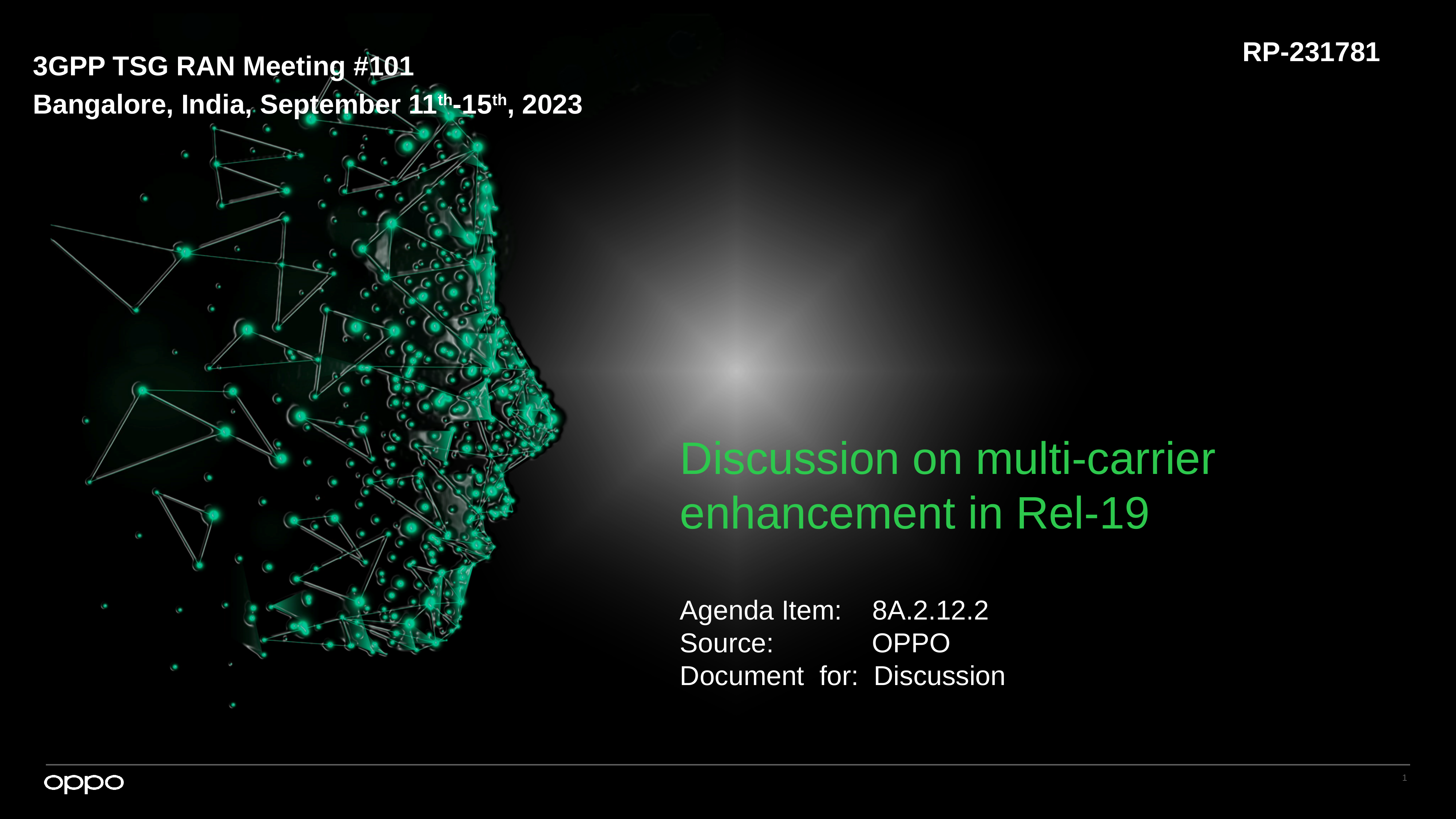

RP-231781
3GPP TSG RAN Meeting #101
Bangalore, India, September 11th-15th, 2023
Discussion on multi-carrier enhancement in Rel-19
Agenda Item:    8A.2.12.2
Source:	           OPPO
Document  for:  Discussion